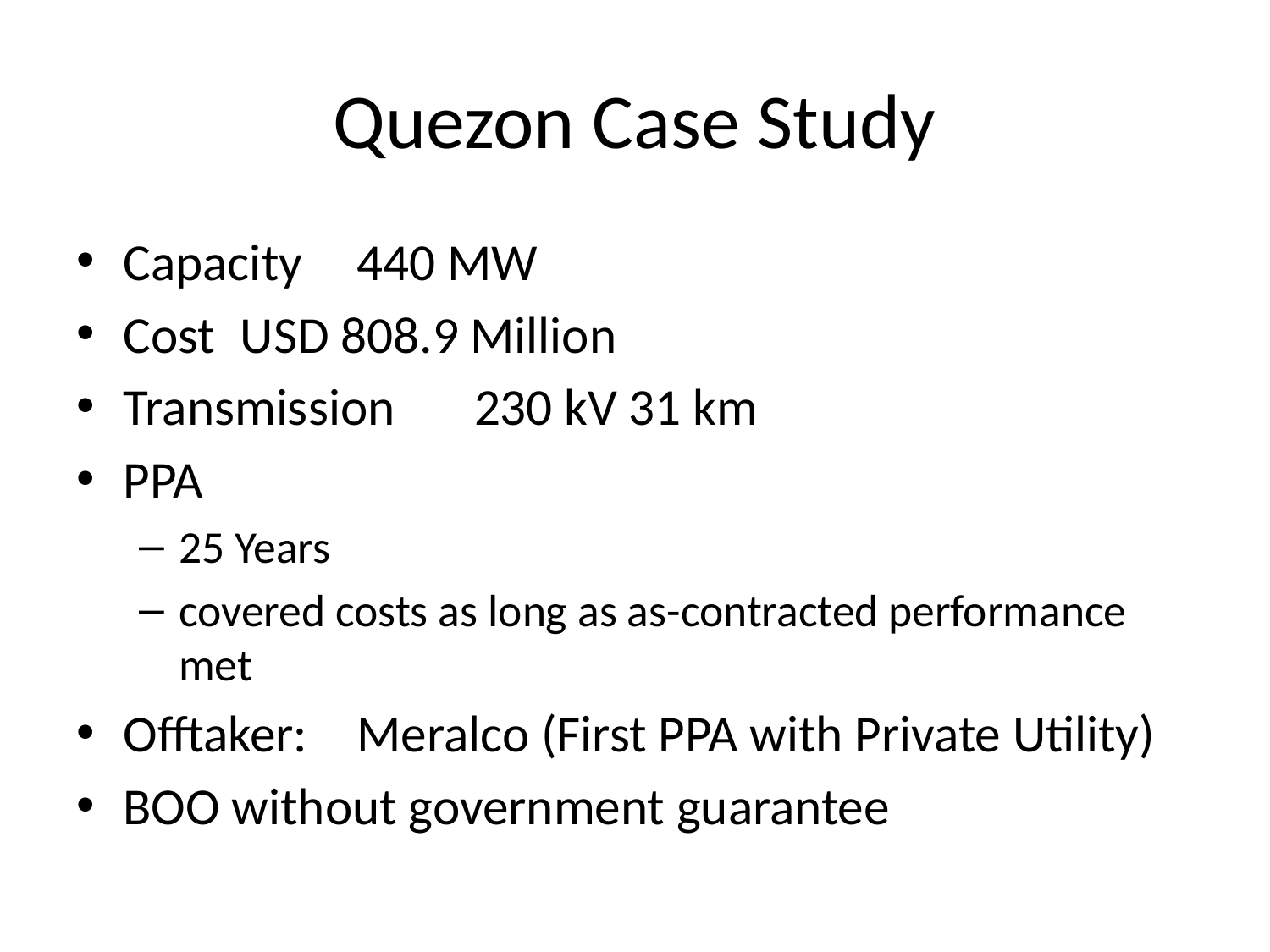

# Quezon Case Study
Capacity		440 MW
Cost		USD 808.9 Million
Transmission	230 kV 31 km
PPA
25 Years
covered costs as long as as-contracted performance met
Offtaker:	Meralco (First PPA with Private Utility)
BOO without government guarantee